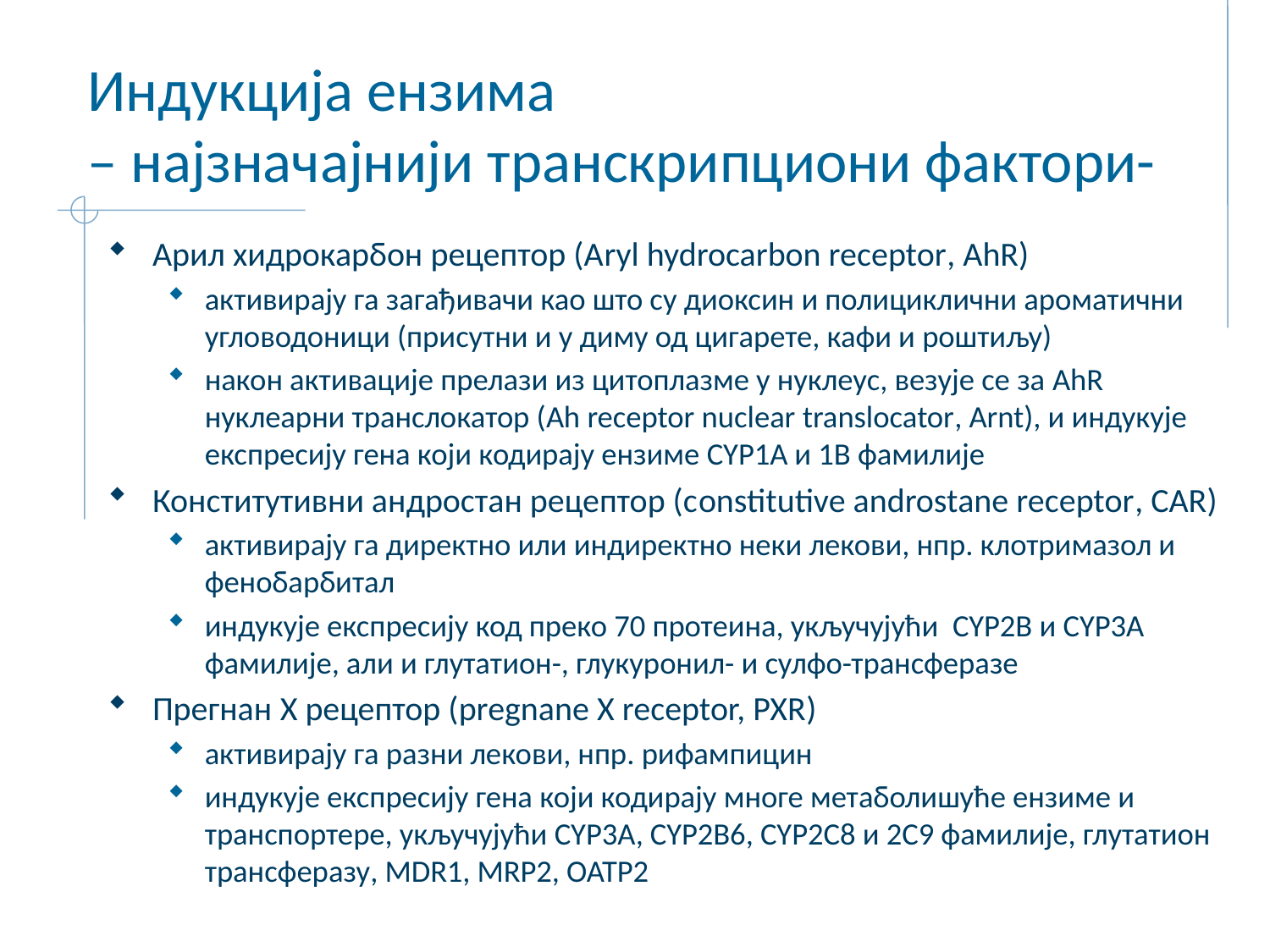

# Индукција ензима – најзначајнији транскрипциони фактори-
Арил хидрокарбон рецептор (Аryl hydrocarbon receptor, AhR)
активирају га загађивачи као што су диоксин и полициклични ароматични угловодоници (присутни и у диму од цигарете, кафи и роштиљу)
након активације прелази из цитоплазме у нуклеус, везује се за AhR нуклеарни транслокатор (Ah receptor nuclear translocator, Arnt), и индукује експресију гена који кодирају ензиме CYP1A и 1B фамилије
Конститутивни андростан рецептор (сonstitutive androstane receptor, CAR)
активирају га директно или индиректно неки лекови, нпр. клотримазол и фенобарбитал
индукује експресију код преко 70 протеина, укључујући  CYP2B и CYP3A фамилије, али и глутатион-, глукуронил- и сулфо-трансферазе
Прегнан X рецептор (pregnane X receptor, PXR)
активирају га разни лекови, нпр. рифампицин
индукује експресију гена који кодирају многе метаболишуће ензиме и транспортере, укључујући CYP3A, CYP2B6, CYP2C8 и 2C9 фамилије, глутатион трансферазу, MDR1, MRP2, OATP2